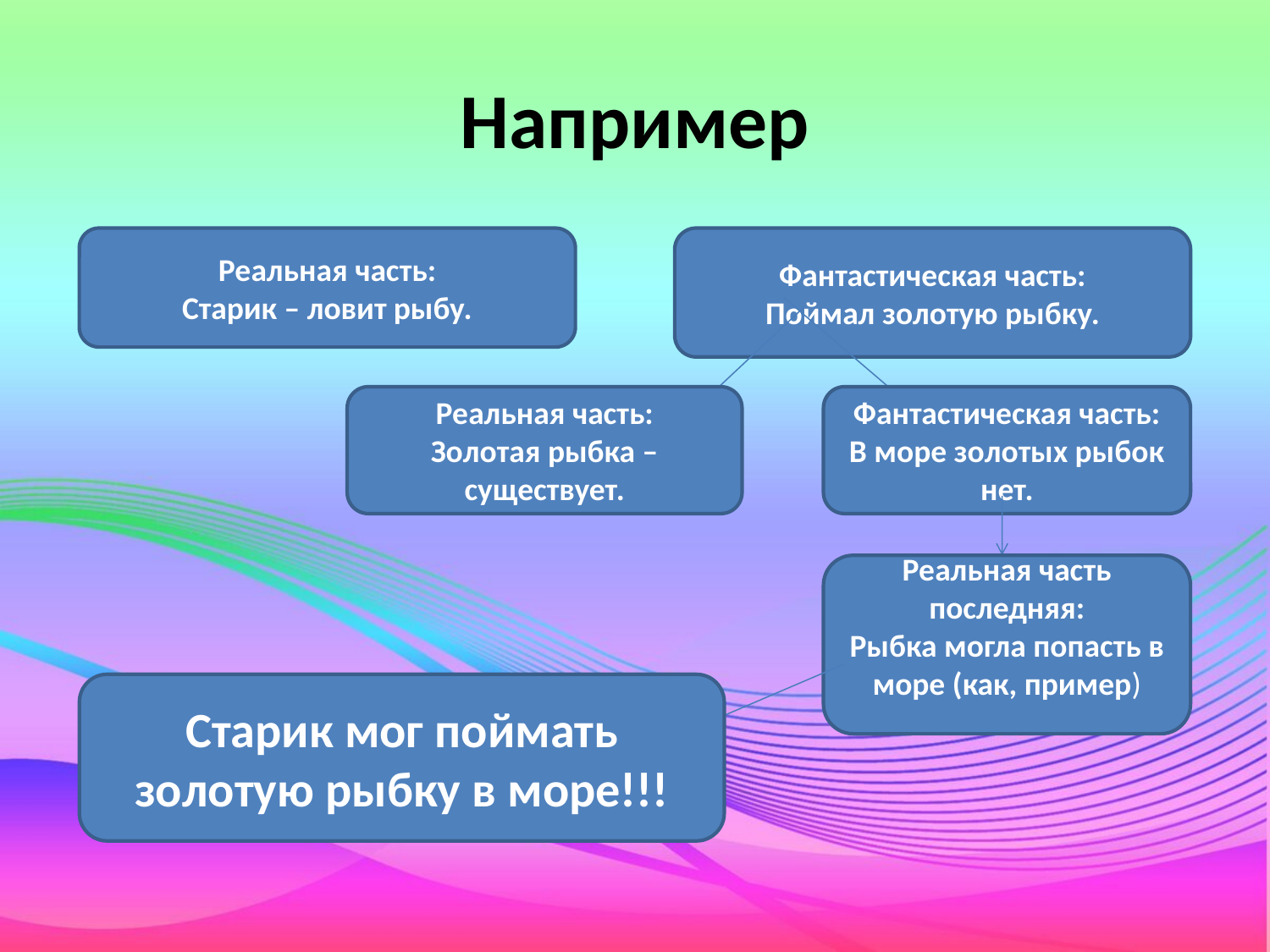

# Например

Реальная часть:
Старик – ловит рыбу.
Фантастическая часть:
Поймал золотую рыбку.
Реальная часть:
Золотая рыбка – существует.
Фантастическая часть:
В море золотых рыбок нет.
Реальная часть последняя:
Рыбка могла попасть в море (как, пример)

Старик мог поймать золотую рыбку в море!!!